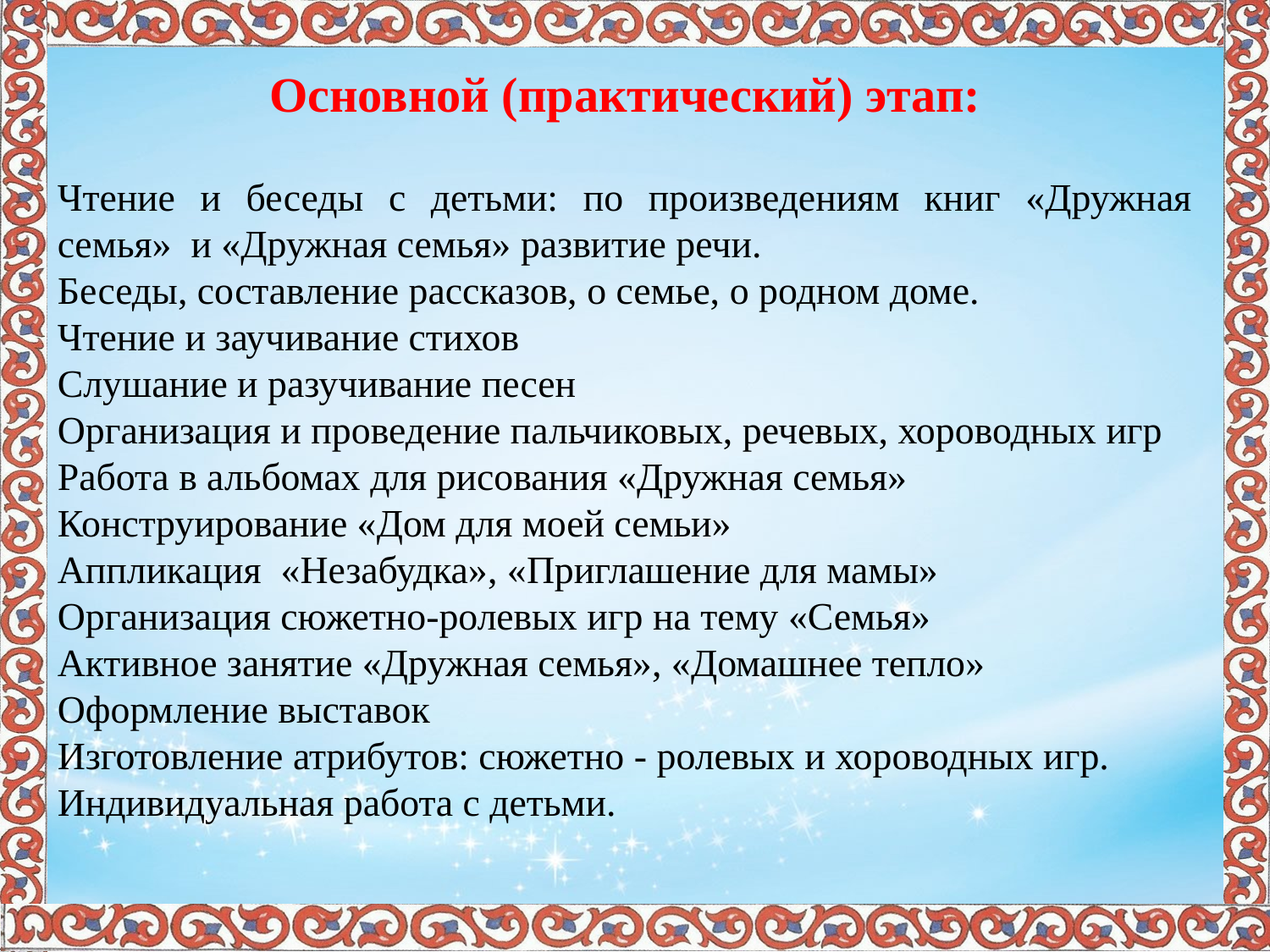

Основной (практический) этап:

Чтение и беседы с детьми: по произведениям книг «Дружная семья»  и «Дружная семья» развитие речи.
Беседы, составление рассказов, о семье, о родном доме.
Чтение и заучивание стихов
Слушание и разучивание песен
Организация и проведение пальчиковых, речевых, хороводных игр
Работа в альбомах для рисования «Дружная семья»
Конструирование «Дом для моей семьи»
Аппликация  «Незабудка», «Приглашение для мамы»
Организация сюжетно-ролевых игр на тему «Семья»
Активное занятие «Дружная семья», «Домашнее тепло»
Оформление выставок
Изготовление атрибутов: сюжетно - ролевых и хороводных игр.
Индивидуальная работа с детьми.